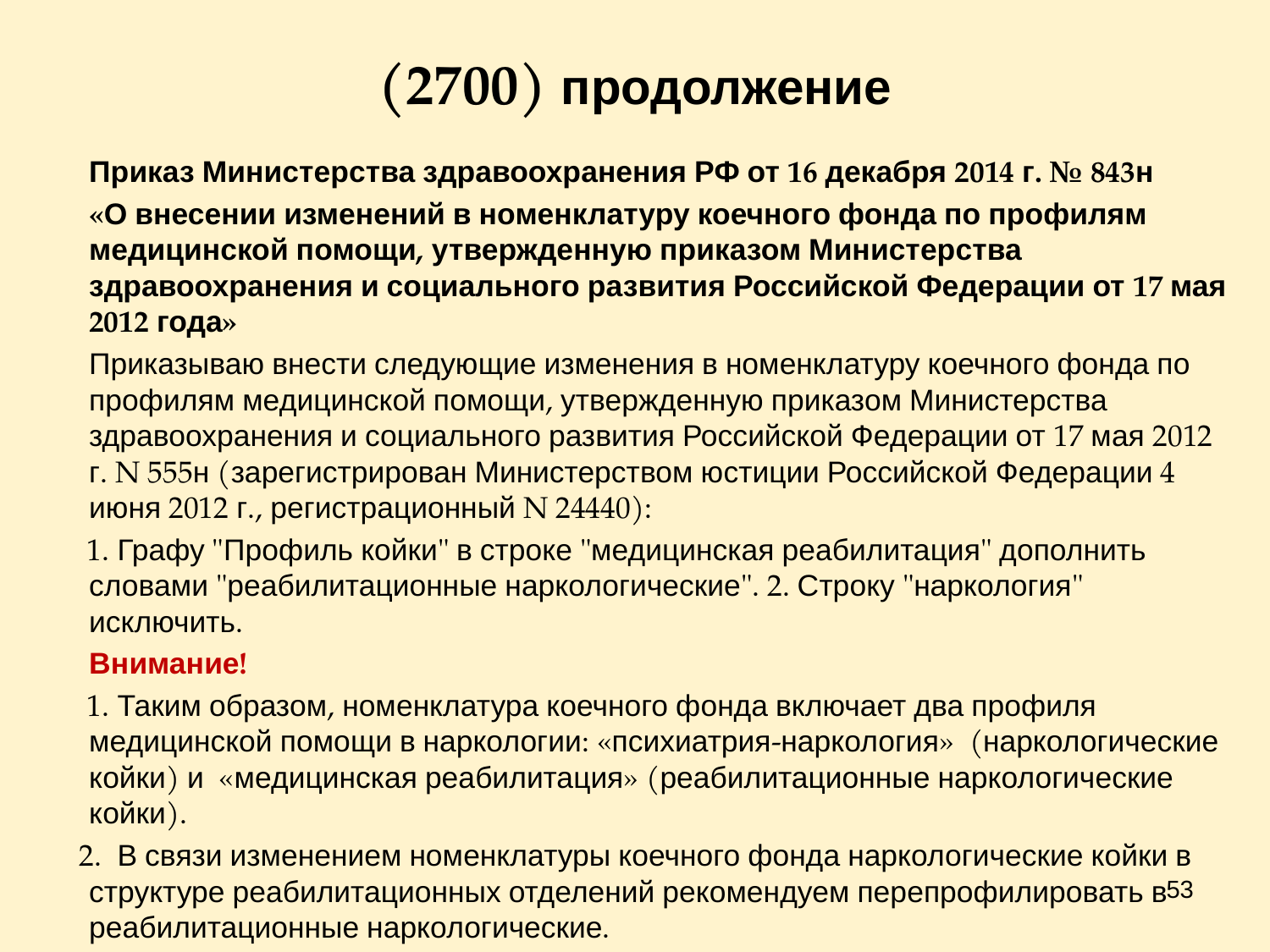

# (2700) продолжение
	Приказ Министерства здравоохранения РФ от 16 декабря 2014 г. № 843н
	«О внесении изменений в номенклатуру коечного фонда по профилям медицинской помощи, утвержденную приказом Министерства здравоохранения и социального развития Российской Федерации от 17 мая 2012 года»
	Приказываю внести следующие изменения в номенклатуру коечного фонда по профилям медицинской помощи, утвержденную приказом Министерства здравоохранения и социального развития Российской Федерации от 17 мая 2012 г. N 555н (зарегистрирован Министерством юстиции Российской Федерации 4 июня 2012 г., регистрационный N 24440):
      1. Графу "Профиль койки" в строке "медицинская реабилитация" дополнить словами "реабилитационные наркологические". 2. Строку "наркология" исключить.
	Внимание!
      1. Таким образом, номенклатура коечного фонда включает два профиля медицинской помощи в наркологии: «психиатрия-наркология»  (наркологические койки) и  «медицинская реабилитация» (реабилитационные наркологические койки).
     2.  В связи изменением номенклатуры коечного фонда наркологические койки в структуре реабилитационных отделений рекомендуем перепрофилировать в реабилитационные наркологические.

53